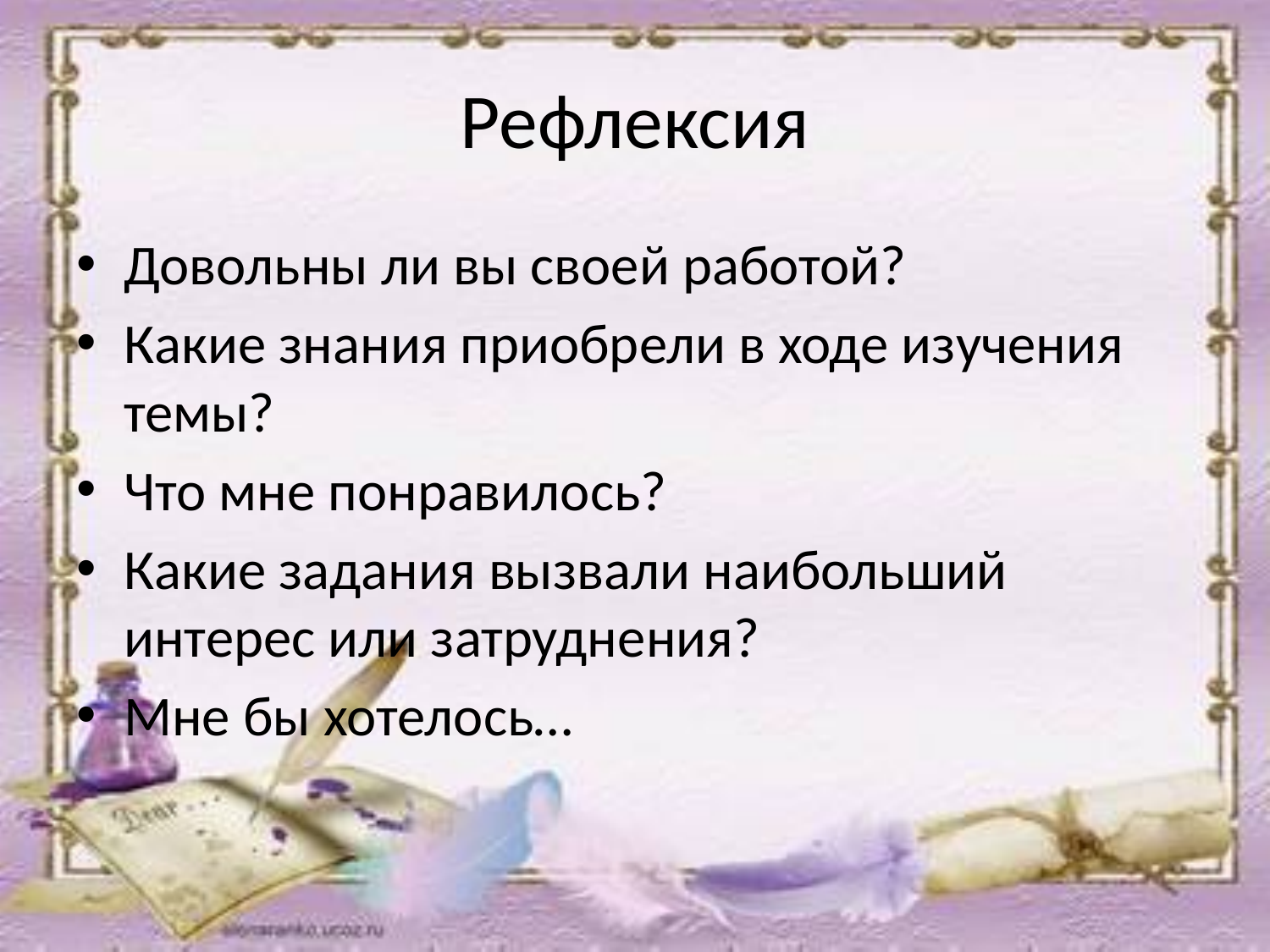

# Рефлексия
Довольны ли вы своей работой?
Какие знания приобрели в ходе изучения темы?
Что мне понравилось?
Какие задания вызвали наибольший интерес или затруднения?
Мне бы хотелось…